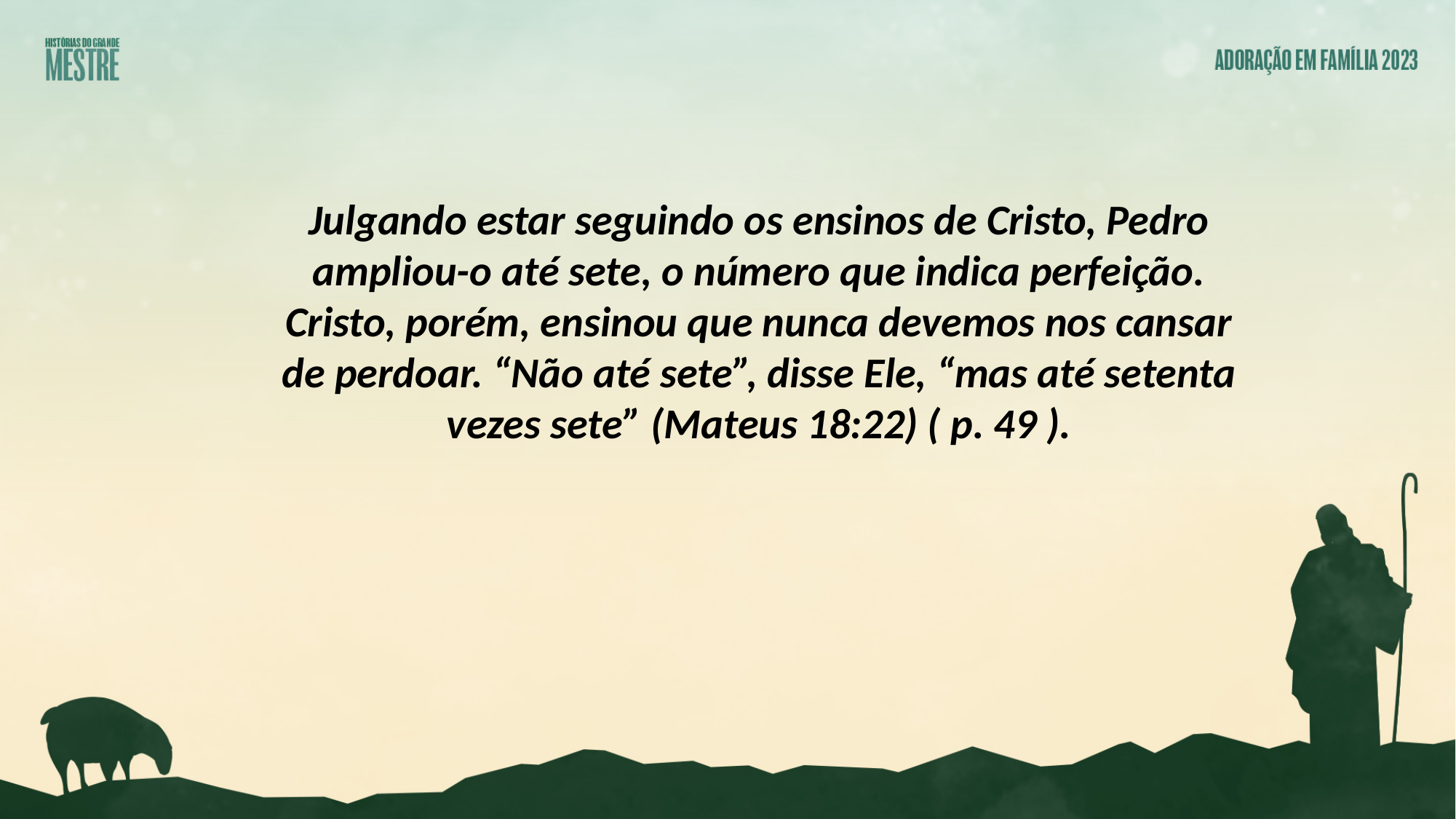

Julgando estar seguindo os ensinos de Cristo, Pedro ampliou-o até sete, o número que indica perfeição.
Cristo, porém, ensinou que nunca devemos nos cansar de perdoar. “Não até sete”, disse Ele, “mas até setenta vezes sete” (Mateus 18:22) ( p. 49 ).